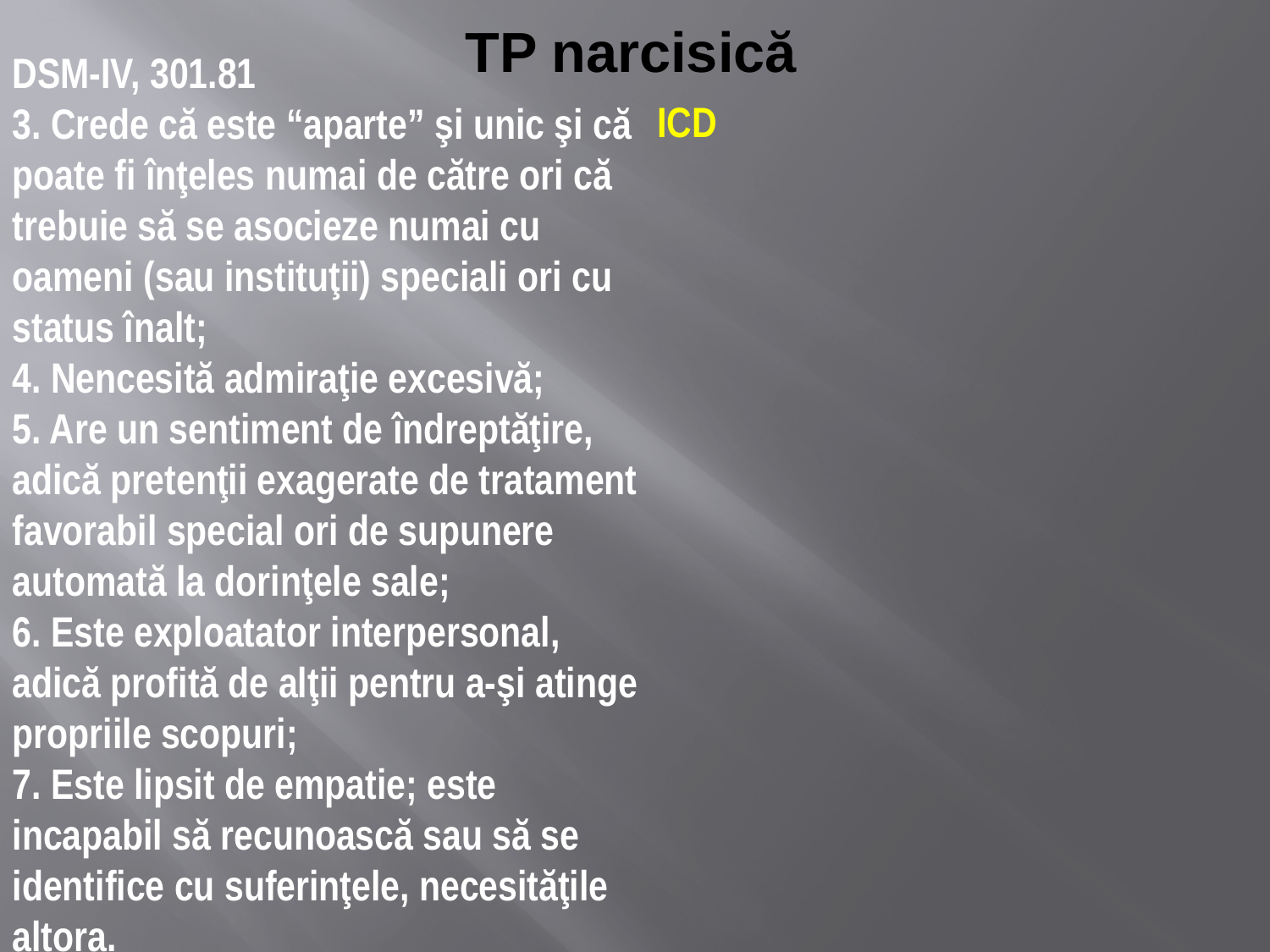

# TP narcisică
DSM-IV, 301.81
3. Crede că este “aparte” şi unic şi că poate fi înţeles numai de către ori că trebuie să se asocieze numai cu oameni (sau instituţii) speciali ori cu status înalt;
4. Nencesită admiraţie excesivă;
5. Are un sentiment de îndreptăţire, adică pretenţii exagerate de tratament favorabil special ori de supunere automată la dorinţele sale;
6. Este exploatator interpersonal, adică profită de alţii pentru a-şi atinge propriile scopuri;
7. Este lipsit de empatie; este incapabil să recunoască sau să se identifice cu suferinţele, necesităţile altora.
ICD